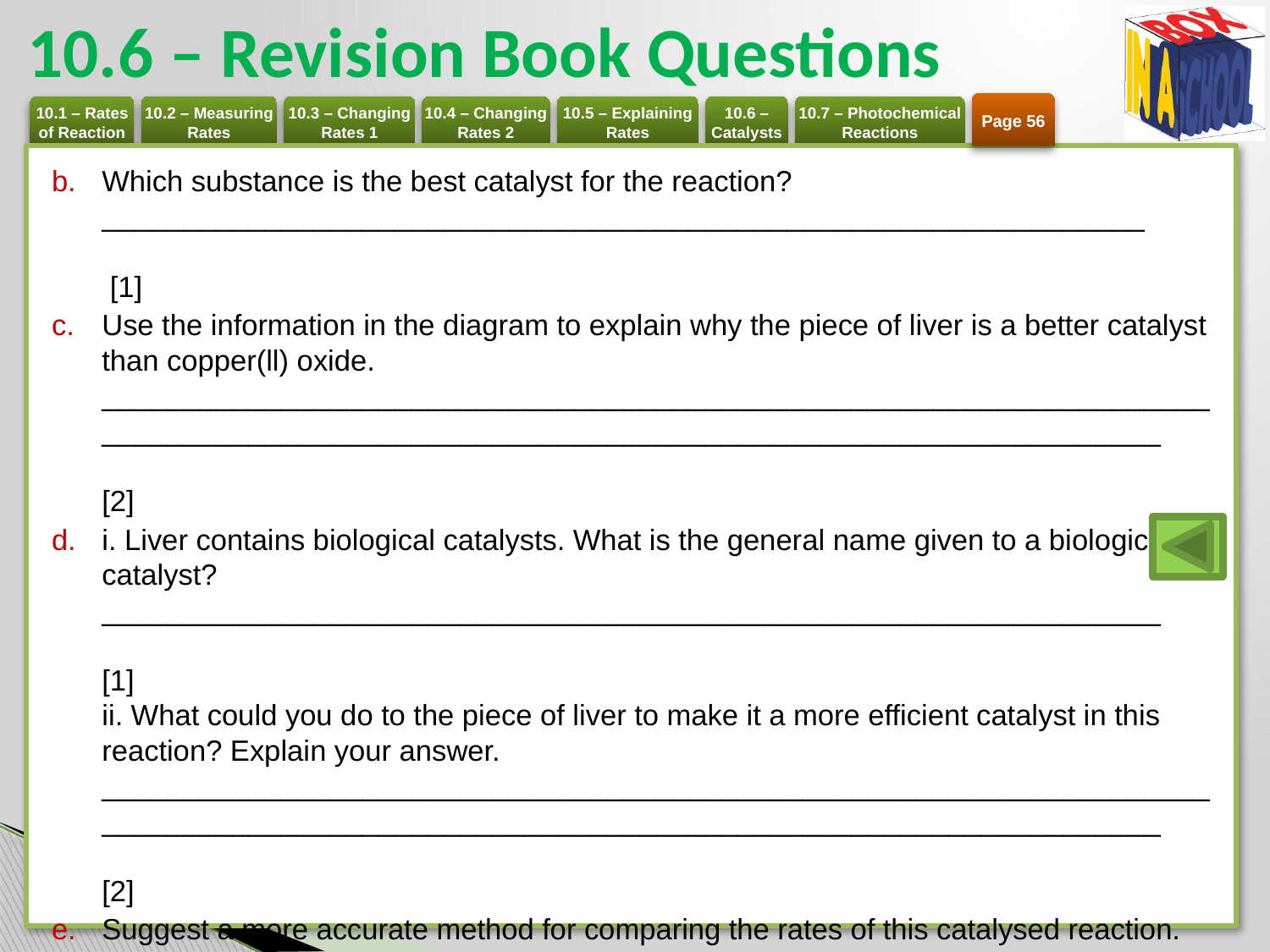

# 10.6 – Revision Book Questions
Page 56
Which substance is the best catalyst for the reaction?
________________________________________________________________	 [1]
Use the information in the diagram to explain why the piece of liver is a better catalyst than copper(ll) oxide.
_____________________________________________________________________________________________________________________________________	[2]
i. Liver contains biological catalysts. What is the general name given to a biological catalyst?
_________________________________________________________________	[1]
ii. What could you do to the piece of liver to make it a more efficient catalyst in this reaction? Explain your answer.
_____________________________________________________________________________________________________________________________________	[2]
Suggest a more accurate method for comparing the rates of this catalysed reaction.
_________________________________________________________________________________________________________________________________________________________________________________________________________	[3]
Extension
Use books or the internet to help you construct an energy profile diagram for an uncatalysed reaction and the same reaction using a catalyst. 	[5]